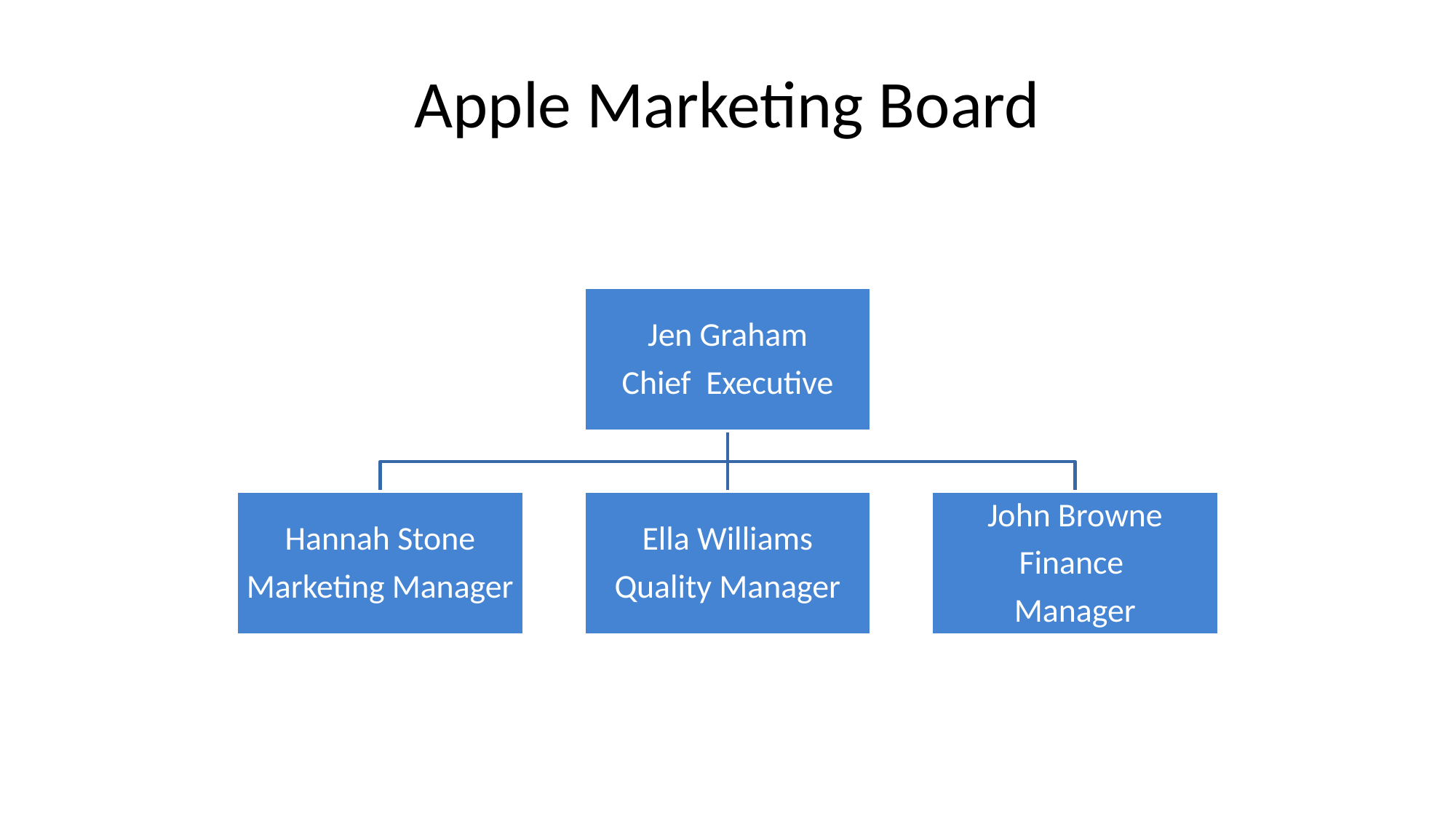

# Apple Marketing Board
Jen Graham
Chief  Executive
Hannah Stone
Marketing Manager
Ella Williams
Quality Manager
John Browne
Finance
Manager